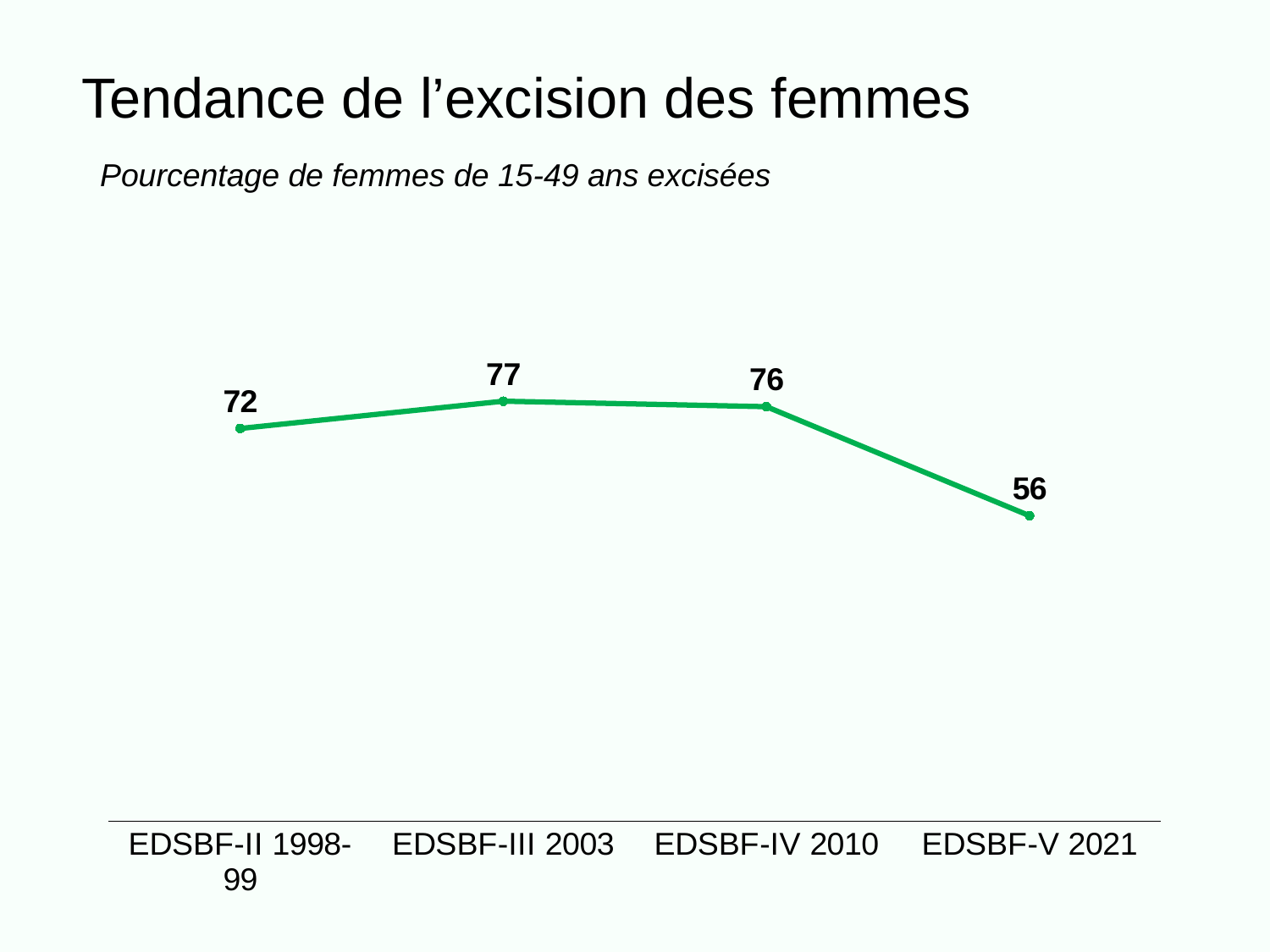

# Tendance de l’excision des femmes
Pourcentage de femmes de 15-49 ans excisées

### Chart

| Category | Column3 |
|---|---|
| EDSBF-II 1998-99 | 72.0 |
| EDSBF-III 2003 | 77.0 |
| EDSBF-IV 2010 | 76.0 |
| EDSBF-V 2021 | 56.0 |